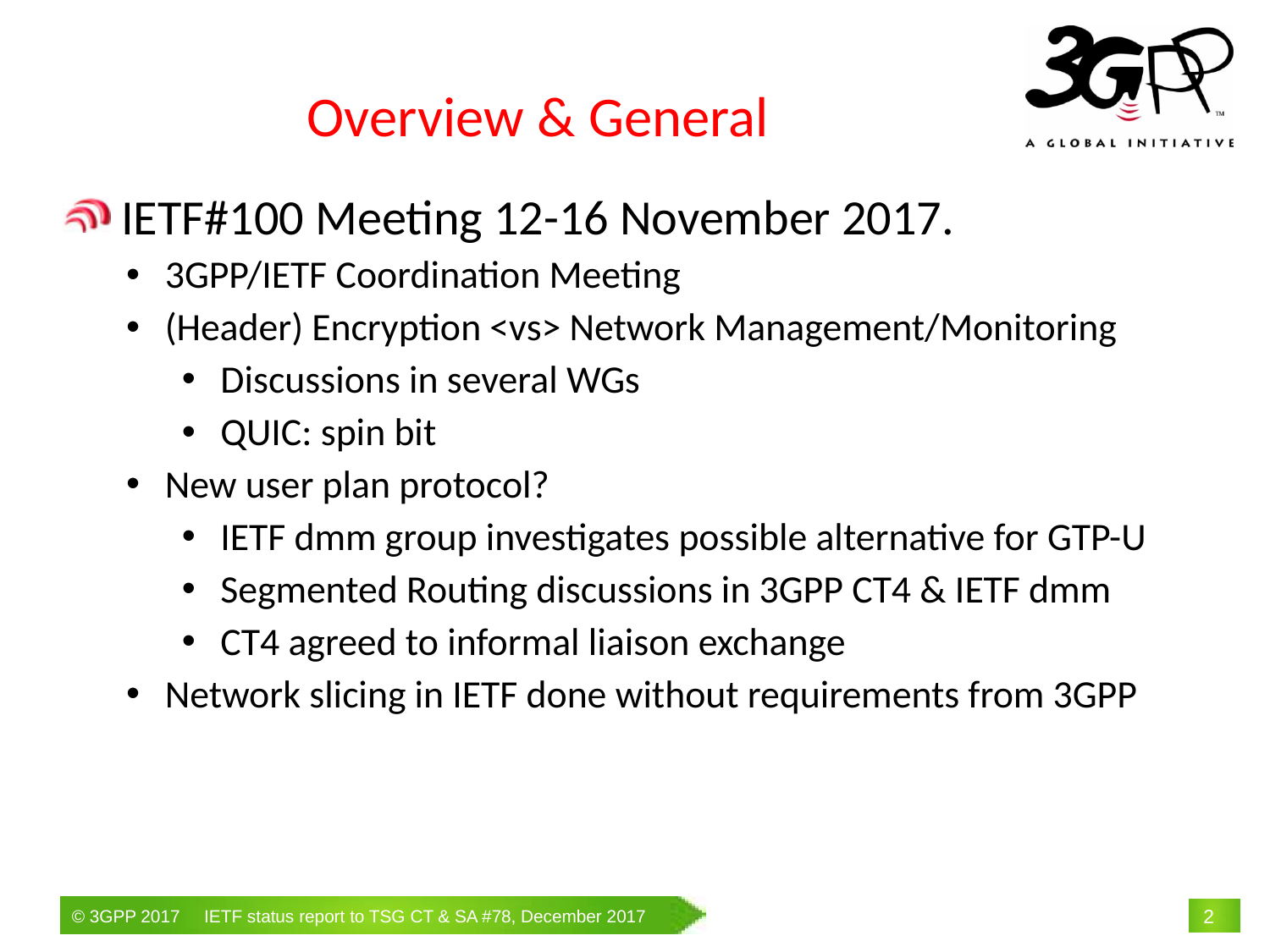

Overview & General
 IETF#100 Meeting 12-16 November 2017.
3GPP/IETF Coordination Meeting
(Header) Encryption <vs> Network Management/Monitoring
Discussions in several WGs
QUIC: spin bit
New user plan protocol?
IETF dmm group investigates possible alternative for GTP-U
Segmented Routing discussions in 3GPP CT4 & IETF dmm
CT4 agreed to informal liaison exchange
Network slicing in IETF done without requirements from 3GPP